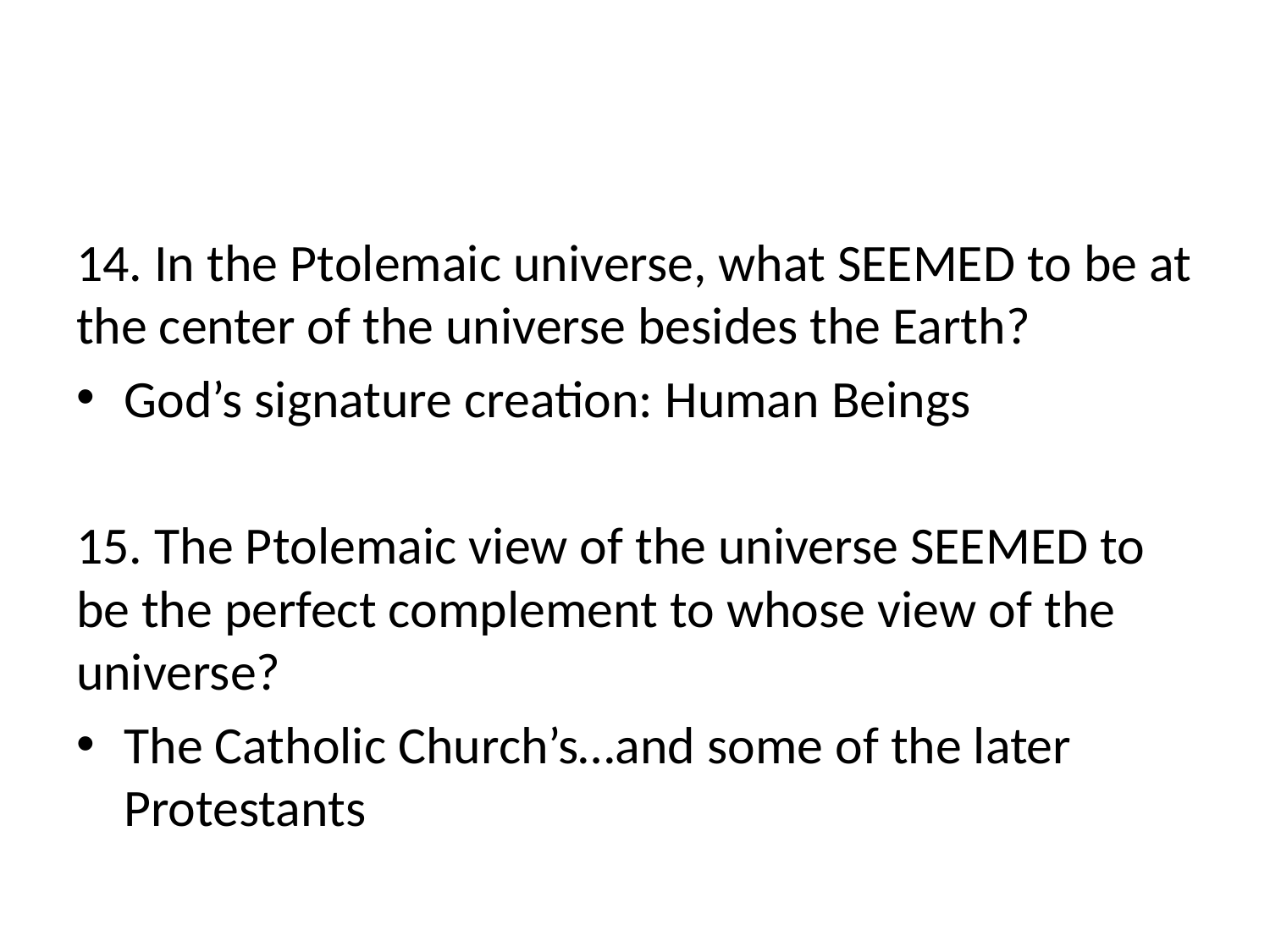

#
14. In the Ptolemaic universe, what SEEMED to be at the center of the universe besides the Earth?
God’s signature creation: Human Beings

15. The Ptolemaic view of the universe SEEMED to be the perfect complement to whose view of the universe?
The Catholic Church’s…and some of the later Protestants